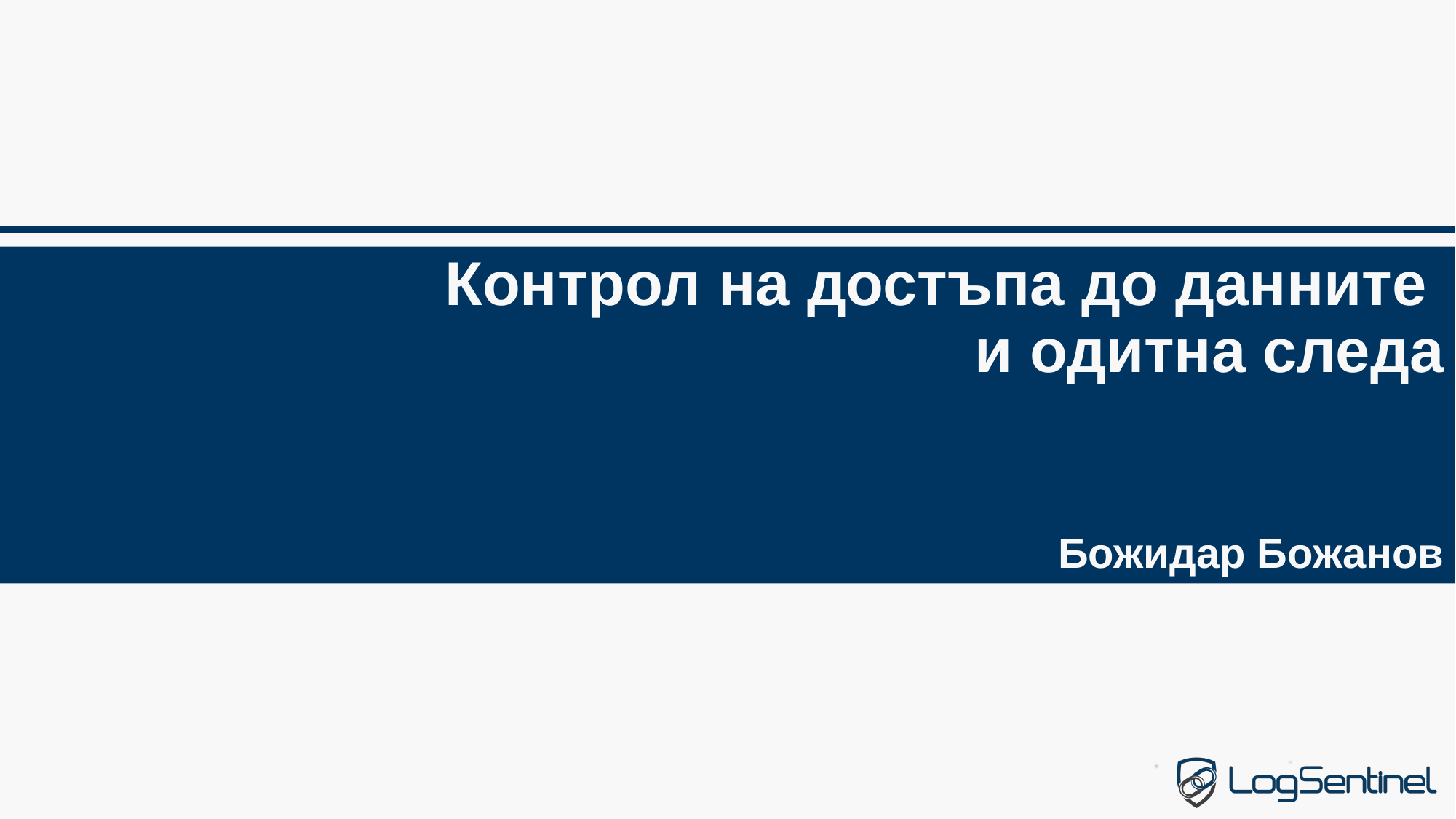

# Контрол на достъпа до данните и одитна следа

Божидар Божанов